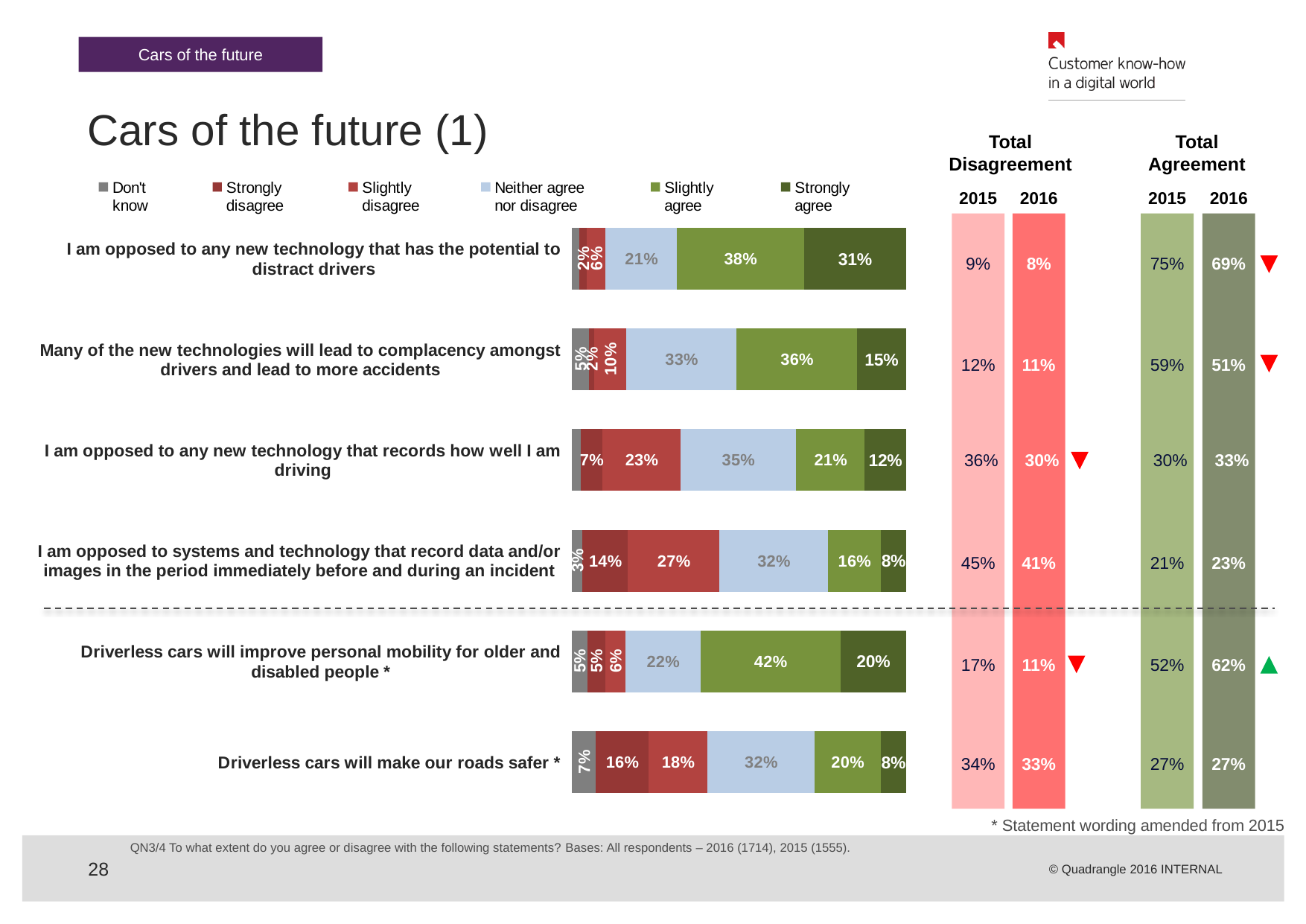

Cars of the future
# Cars of the future (1)
Total Disagreement
Total Agreement

### Chart

| Category | Don't
know | Strongly
disagree | Slightly
disagree | Neither agree
nor disagree | Slightly
agree | Strongly
agree |
|---|---|---|---|---|---|---|
| Driverless cars will make our roads safer * | 0.07118068931915 | 0.15783325493780068 | 0.17626076089390041 | 0.32043056399540276 | 0.1975206468172004 | 0.0767740840366 |
| Driverless cars will improve personal mobility for older and disabled people * | 0.045741294111590024 | 0.054294169126910014 | 0.05967364905767 | 0.2244195633903005 | 0.41939288270590147 | 0.19647844160770056 |
| I am opposed to systems and technology that record data and/or images in the period immediately before and during an incident | 0.03147487270510018 | 0.13536118716810044 | 0.2746530213479 | 0.32413551092460124 | 0.1585821288032004 | 0.07579327905119039 |
| I am opposed to any new technology that records how well I am driving | 0.025327580755439998 | 0.06599207283668028 | 0.23287291683369987 | 0.34637298129700284 | 0.2055421566856004 | 0.1238922915916003 |
| Many of the new technologies will lead to complacency amongst drivers and lead to more accidents | 0.050370050702329985 | 0.01632261129295007 | 0.09633867850172 | 0.3285697284550003 | 0.3619775471913003 | 0.14642138385670106 |
| I am opposed to any new technology that has the potential to distract drivers | 0.02149403991339 | 0.02291318205518 | 0.05625929134923002 | 0.21276639713000106 | 0.38084218843700124 | 0.3057249011152021 |
2015
2016
2015
2016

9%
8%
75%
69%

12%
11%
59%
51%

36%
30%
30%
33%

45%
41%
21%
23%
17%
11%
52%
62%

34%
33%
27%
27%
* Statement wording amended from 2015
QN3/4 To what extent do you agree or disagree with the following statements? Bases: All respondents – 2016 (1714), 2015 (1555).